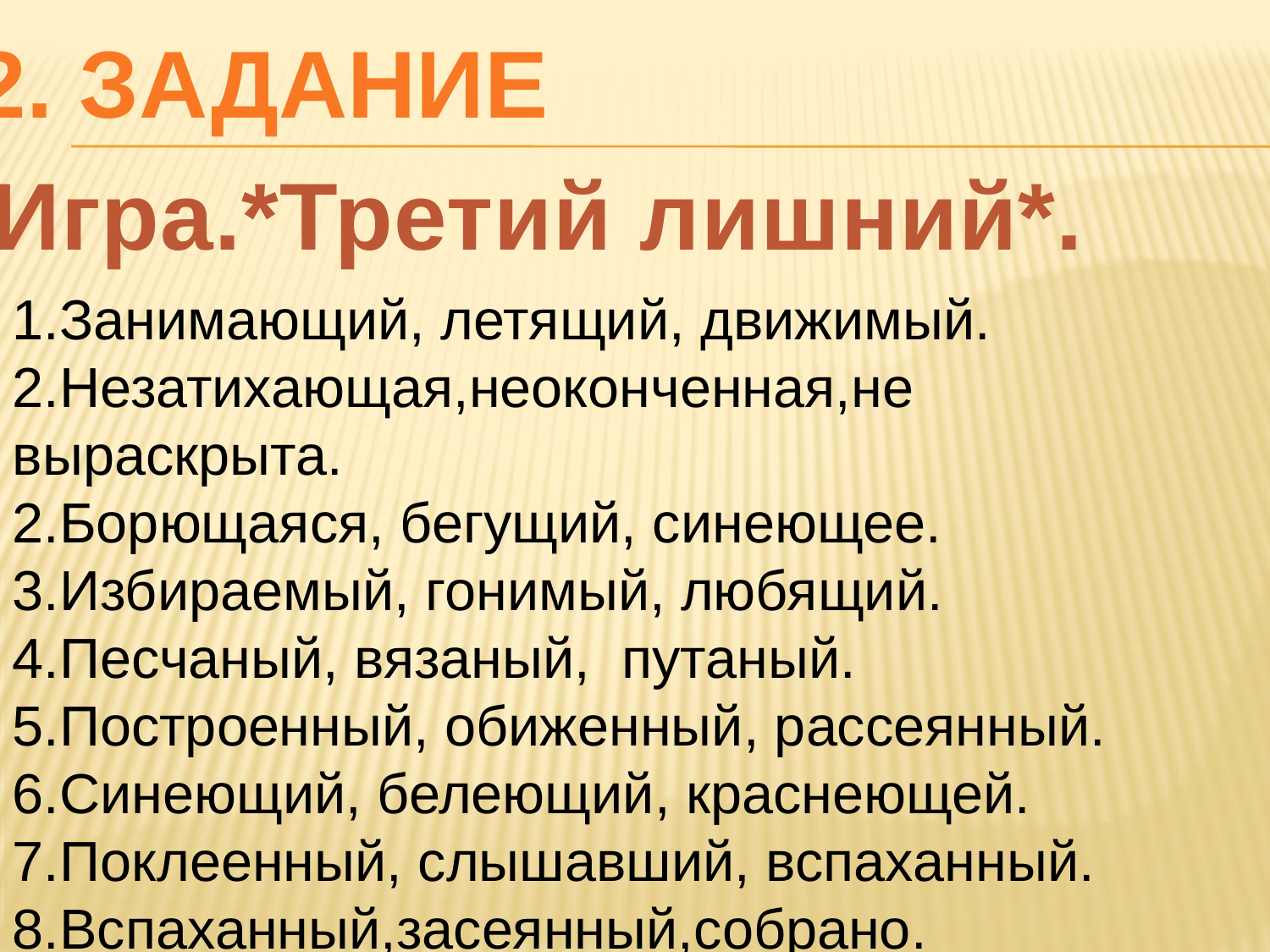

2. ЗАДАНИЕ
Игра.*Третий лишний*.
1.Занимающий, летящий, движимый.
2.Незатихающая,неоконченная,не выраскрыта.
2.Борющаяся, бегущий, синеющее.
3.Избираемый, гонимый, любящий.
4.Песчаный, вязаный,  путаный. 5.Построенный, обиженный, рассеянный.
6.Синеющий, белеющий, краснеющей.
7.Поклеенный, слышавший, вспаханный.
8.Вспаханный,засеянный,собрано.